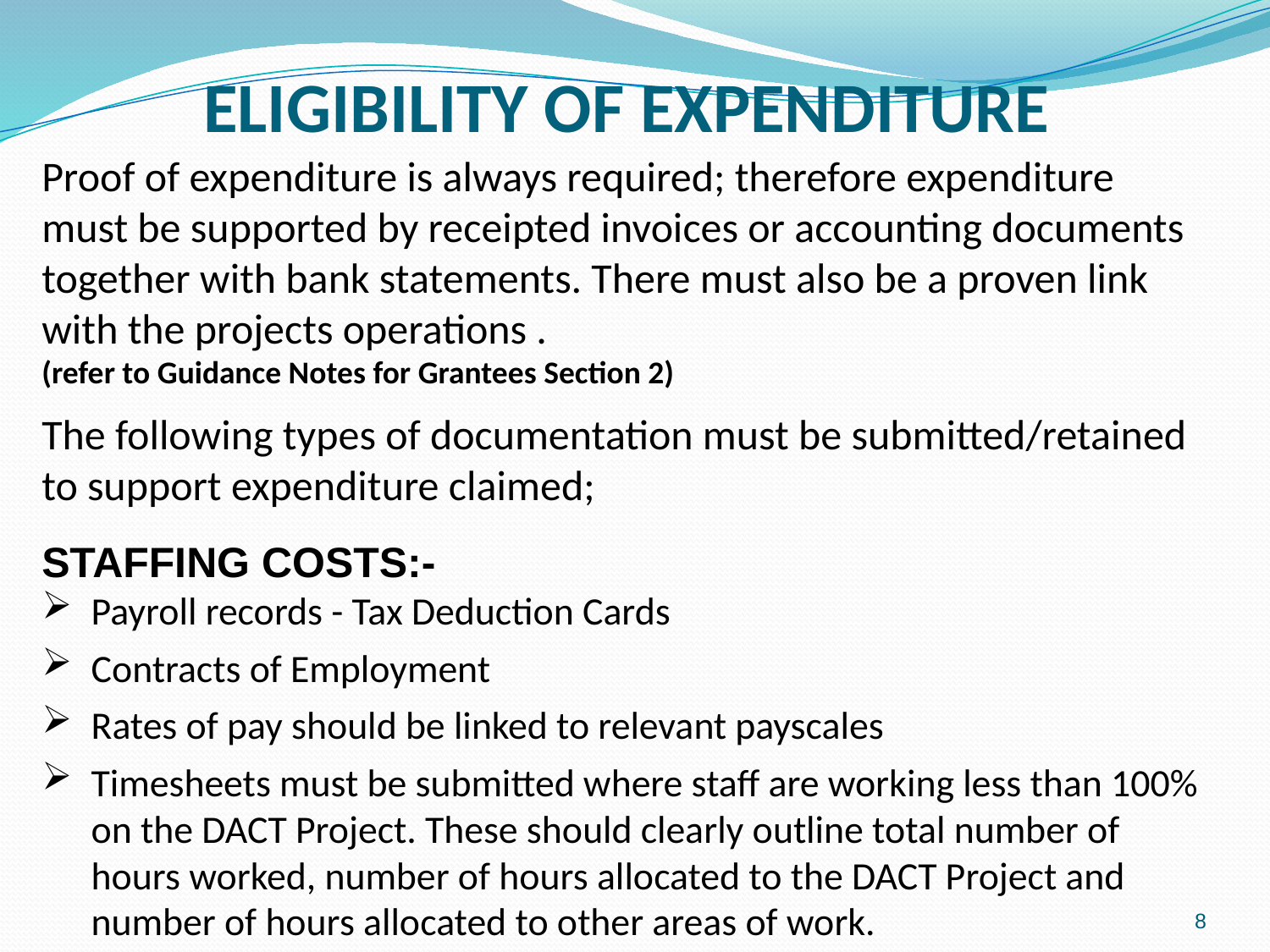

# ELIGIBILITY OF EXPENDITURE
Proof of expenditure is always required; therefore expenditure must be supported by receipted invoices or accounting documents together with bank statements. There must also be a proven link with the projects operations .
(refer to Guidance Notes for Grantees Section 2)

The following types of documentation must be submitted/retained to support expenditure claimed;
STAFFING COSTS:-
Payroll records - Tax Deduction Cards
Contracts of Employment
Rates of pay should be linked to relevant payscales
Timesheets must be submitted where staff are working less than 100% on the DACT Project. These should clearly outline total number of hours worked, number of hours allocated to the DACT Project and number of hours allocated to other areas of work.

8